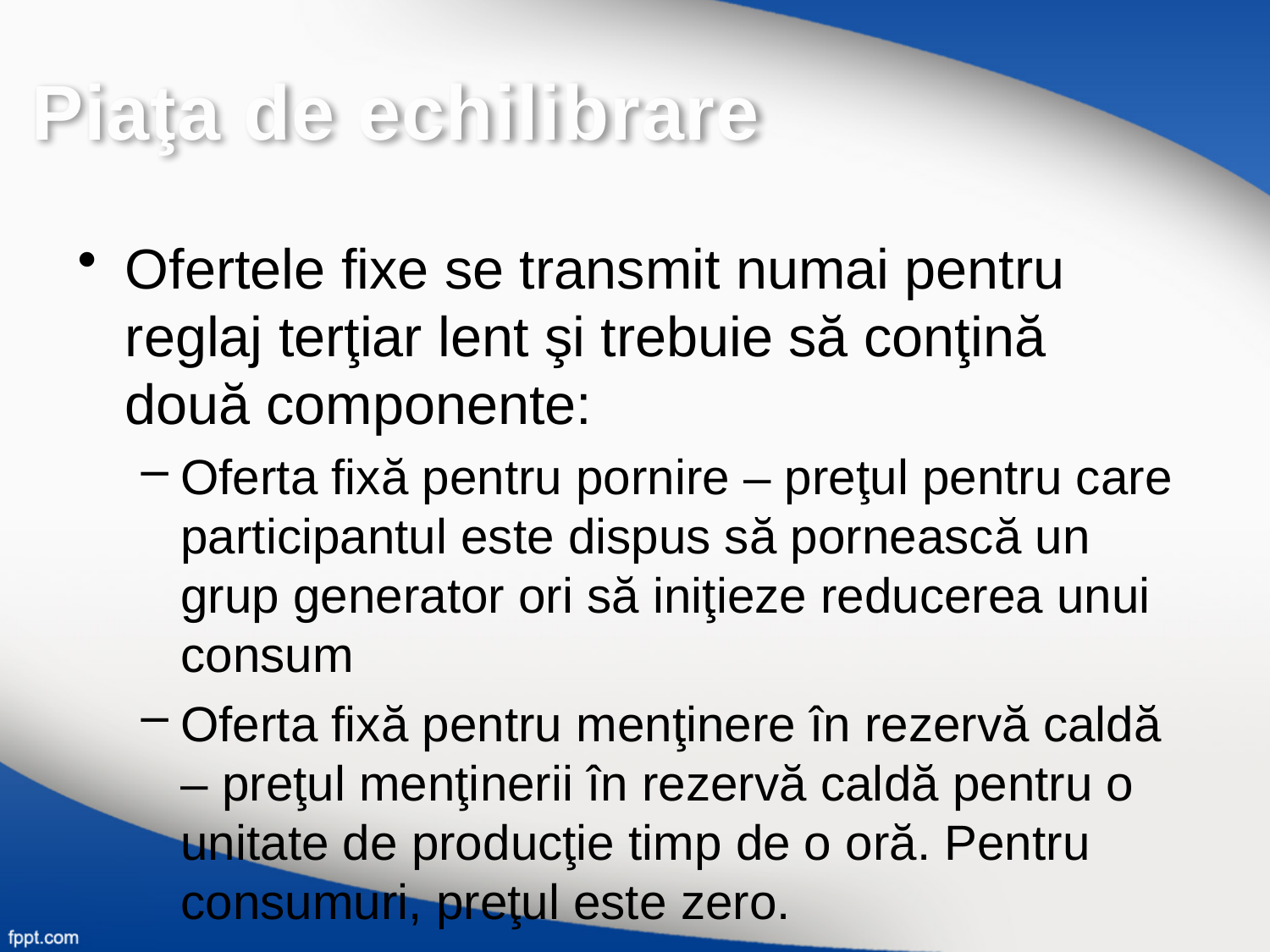

Piaţa de echilibrare
Ofertele fixe se transmit numai pentru reglaj terţiar lent şi trebuie să conţină două componente:
Oferta fixă pentru pornire – preţul pentru care participantul este dispus să pornească un grup generator ori să iniţieze reducerea unui consum
Oferta fixă pentru menţinere în rezervă caldă – preţul menţinerii în rezervă caldă pentru o unitate de producţie timp de o oră. Pentru consumuri, preţul este zero.